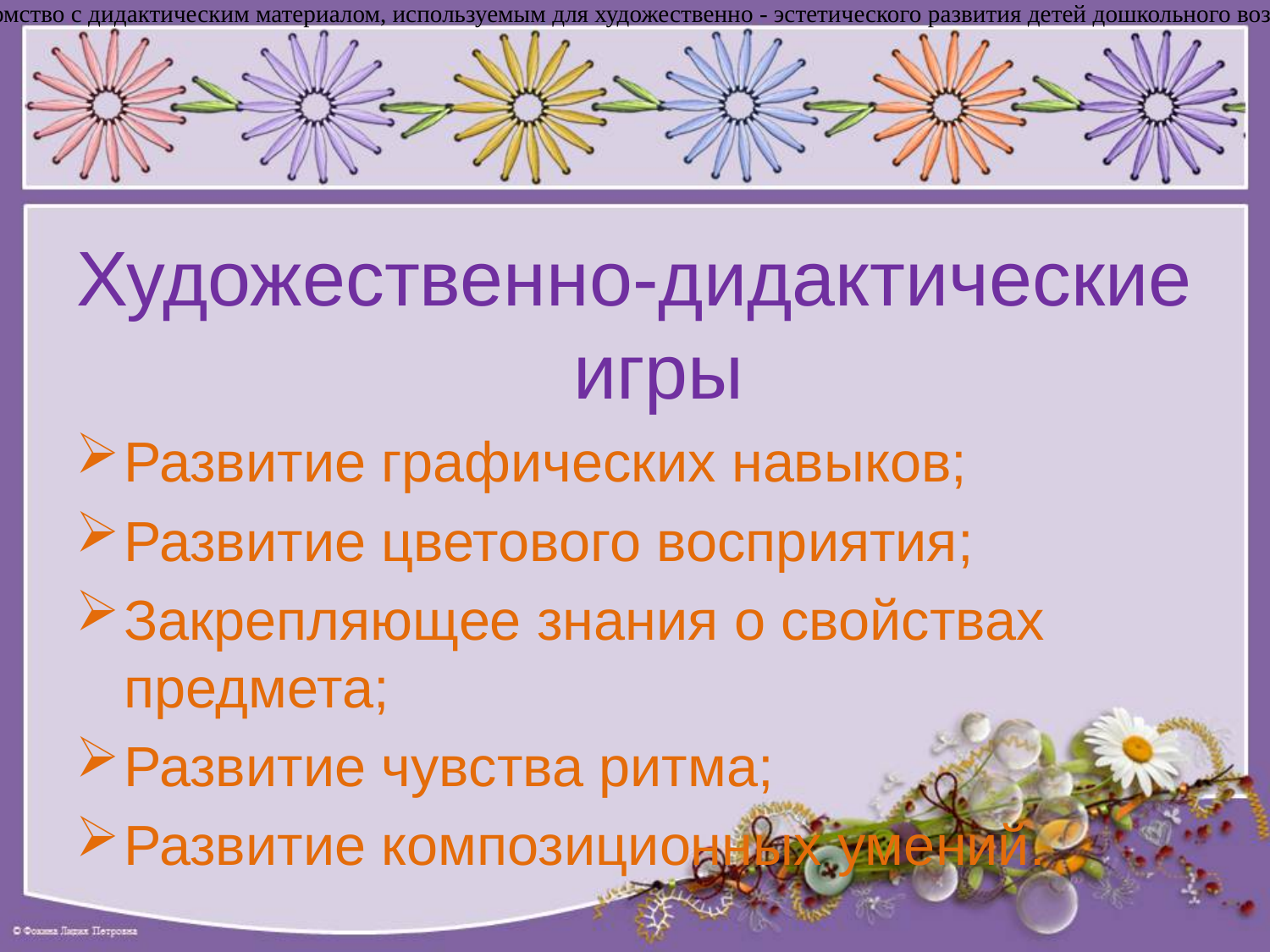

Знакомство с дидактическим материалом, используемым для художественно - эстетического развития детей дошкольного возраста.

#
Художественно-дидактические игры
Развитие графических навыков;
Развитие цветового восприятия;
Закрепляющее знания о свойствах предмета;
Развитие чувства ритма;
Развитие композиционных умений.